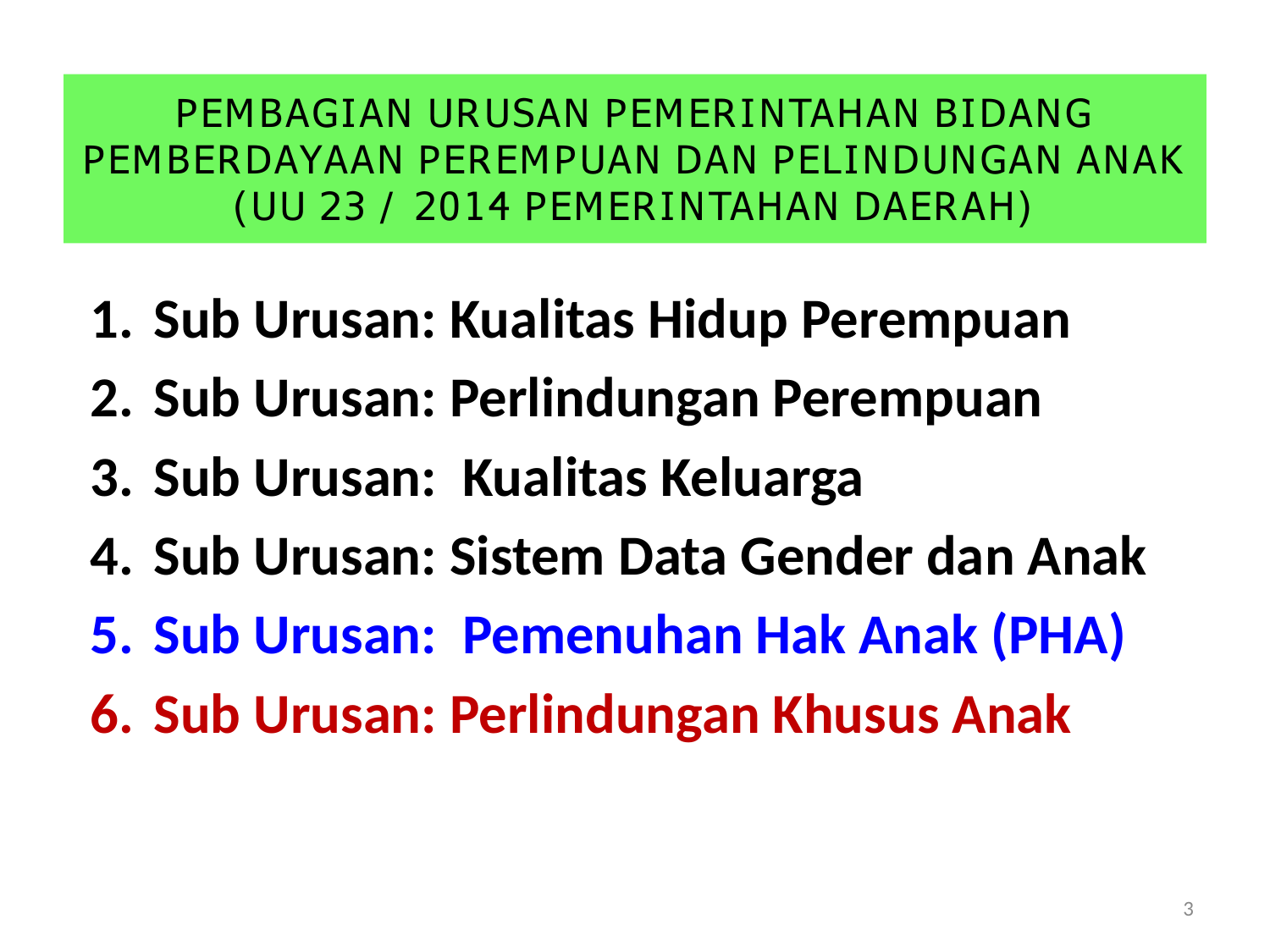

# PEMBAGIAN URUSAN PEMERINTAHAN BIDANG PEMBERDAYAAN PEREMPUAN DAN PELINDUNGAN ANAK (UU 23 / 2014 PEMERINTAHAN DAERAH)
Sub Urusan: Kualitas Hidup Perempuan
Sub Urusan: Perlindungan Perempuan
Sub Urusan:  Kualitas Keluarga
Sub Urusan: Sistem Data Gender dan Anak
Sub Urusan:  Pemenuhan Hak Anak (PHA)
Sub Urusan: Perlindungan Khusus Anak

3